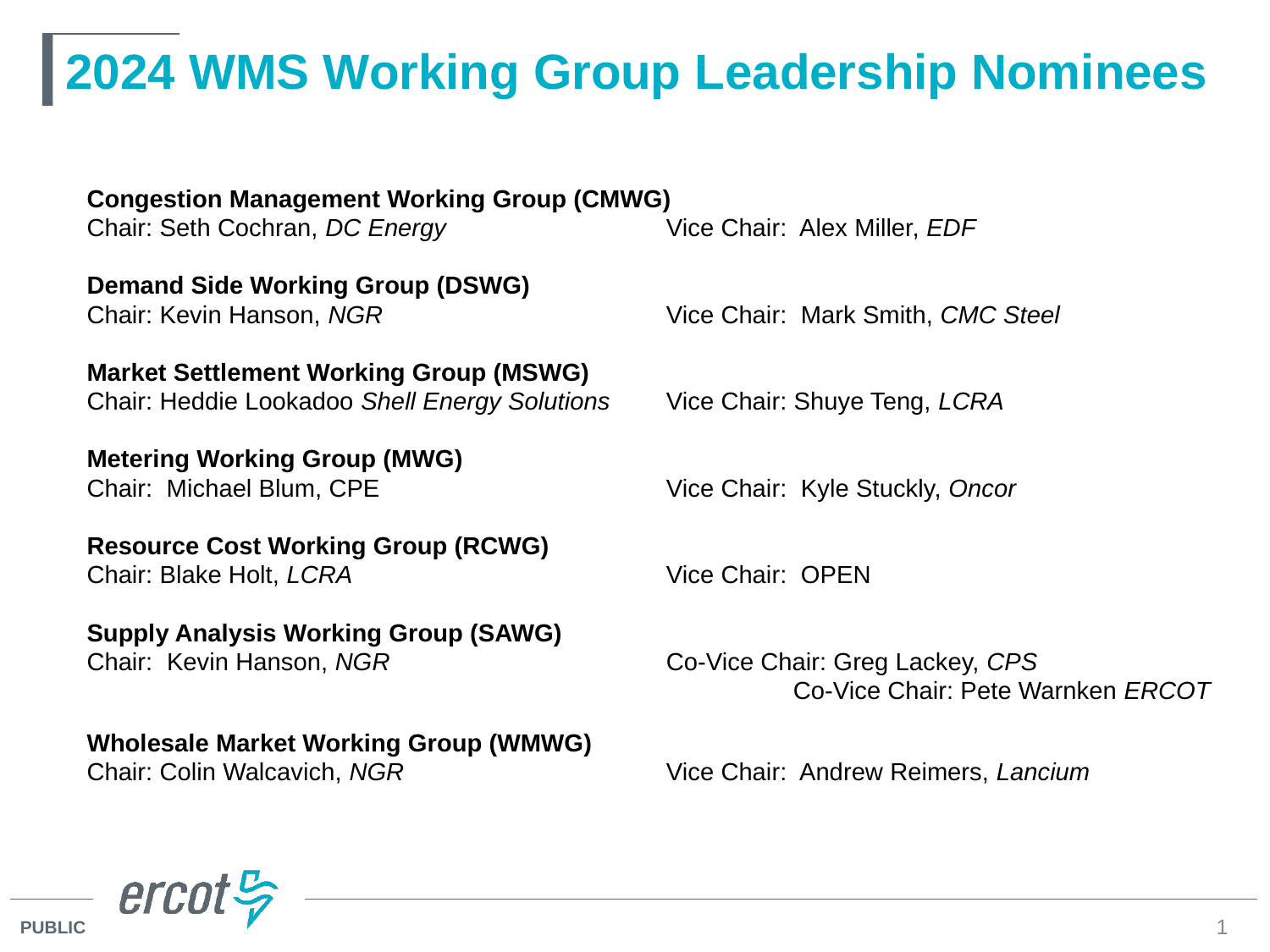

# 2024 WMS Working Group Leadership Nominees

Congestion Management Working Group (CMWG)
Chair: Seth Cochran, DC Energy		Vice Chair:  Alex Miller, EDF

Demand Side Working Group (DSWG)
Chair: Kevin Hanson, NGR			Vice Chair:  Mark Smith, CMC Steel

Market Settlement Working Group (MSWG)
Chair: Heddie Lookadoo Shell Energy Solutions 	Vice Chair: Shuye Teng, LCRA

Metering Working Group (MWG)
Chair:  Michael Blum, CPE			Vice Chair:  Kyle Stuckly, Oncor

Resource Cost Working Group (RCWG)
Chair: Blake Holt, LCRA			Vice Chair:  OPEN

Supply Analysis Working Group (SAWG)
Chair:  Kevin Hanson, NGR			Co-Vice Chair: Greg Lackey, CPS
						Co-Vice Chair: Pete Warnken ERCOT
Wholesale Market Working Group (WMWG)
Chair: Colin Walcavich, NGR			Vice Chair:  Andrew Reimers, Lancium
1